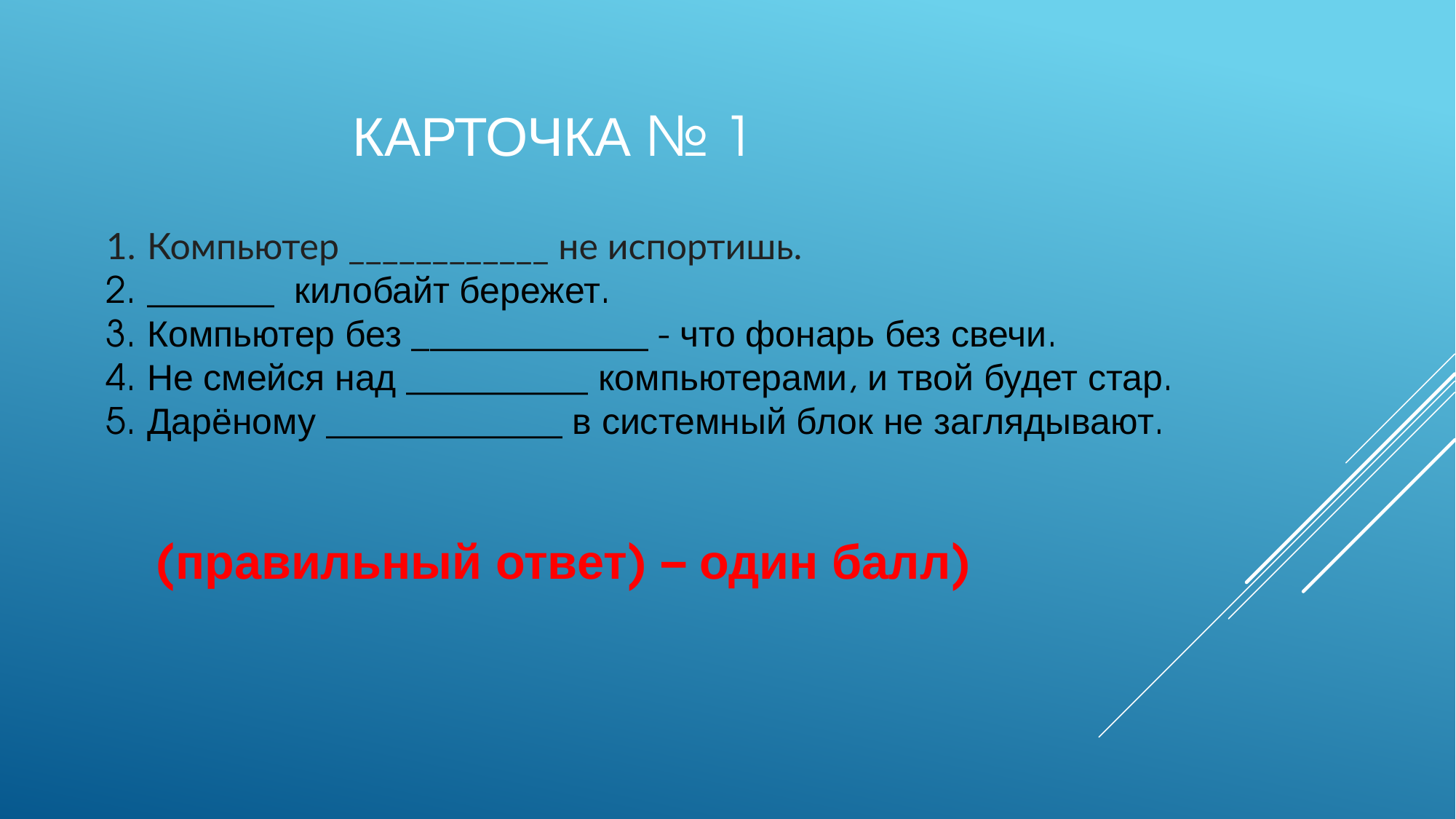

# Карточка № 1
Компьютер ____________ не испортишь.
_______  килобайт бережет.
Компьютер без _____________ - что фонарь без свечи.
Не смейся над __________ компьютерами, и твой будет стар.
Дарёному _____________ в системный блок не заглядывают.
 (правильный ответ) – один балл)